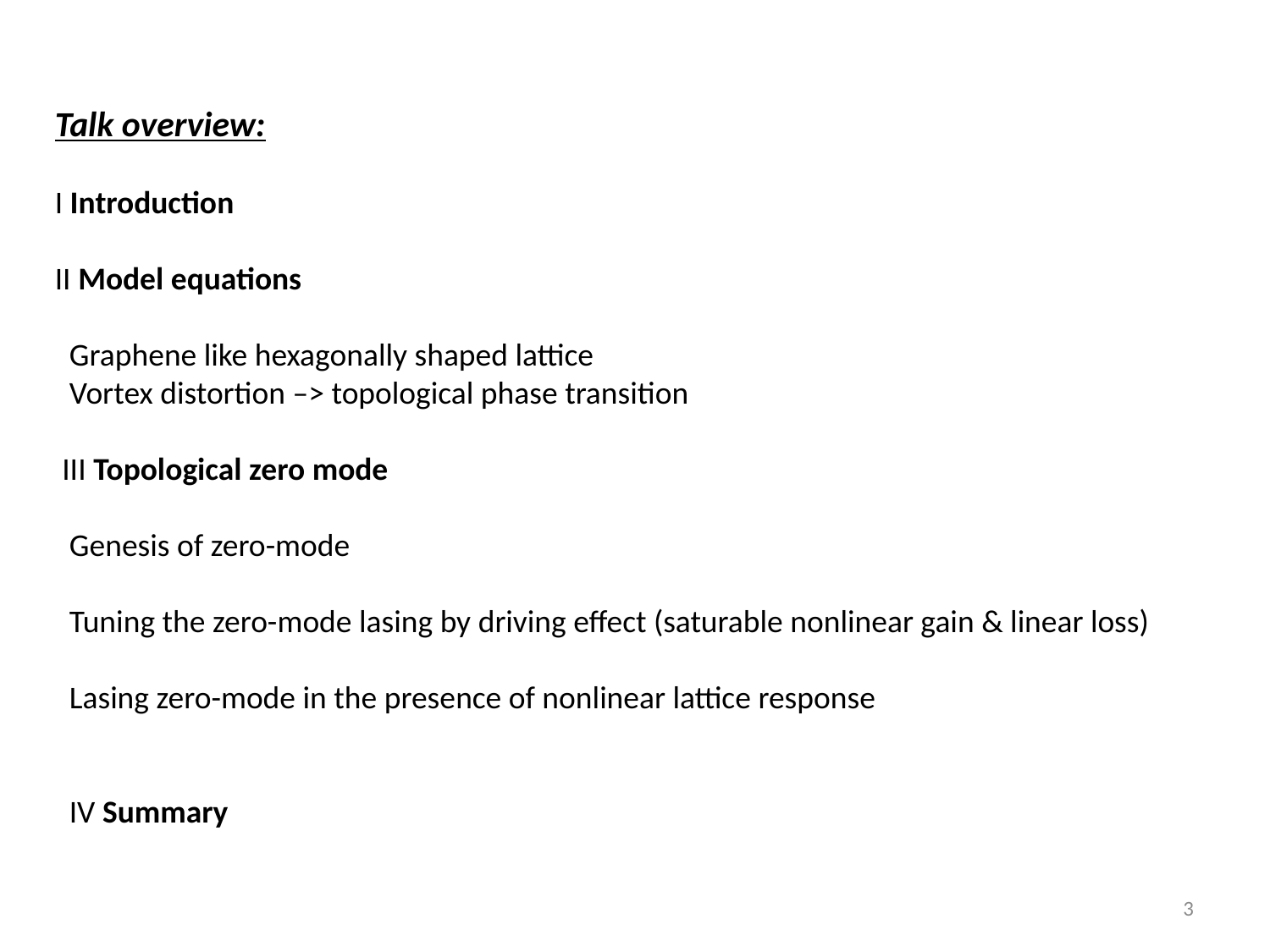

Talk overview:

I Introduction

II Model equations

  Graphene like hexagonally shaped lattice
  Vortex distortion –> topological phase transition

 III Topological zero mode

  Genesis of zero-mode

  Tuning the zero-mode lasing by driving effect (saturable nonlinear gain & linear loss)

  Lasing zero-mode in the presence of nonlinear lattice response

  IV Summary

3